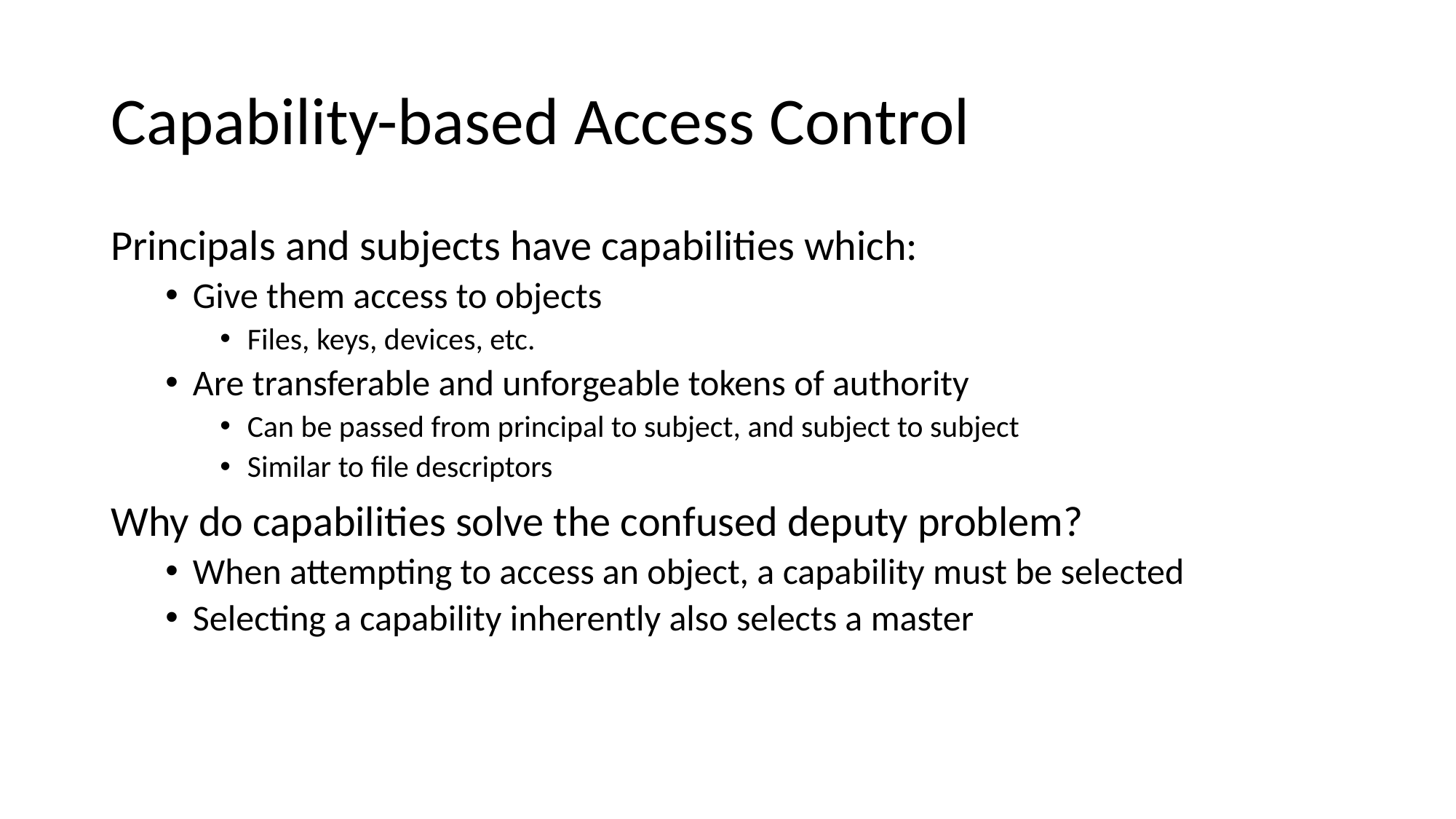

# Capability-based Access Control
Principals and subjects have capabilities which:
Give them access to objects
Files, keys, devices, etc.
Are transferable and unforgeable tokens of authority
Can be passed from principal to subject, and subject to subject
Similar to file descriptors
Why do capabilities solve the confused deputy problem?
When attempting to access an object, a capability must be selected
Selecting a capability inherently also selects a master